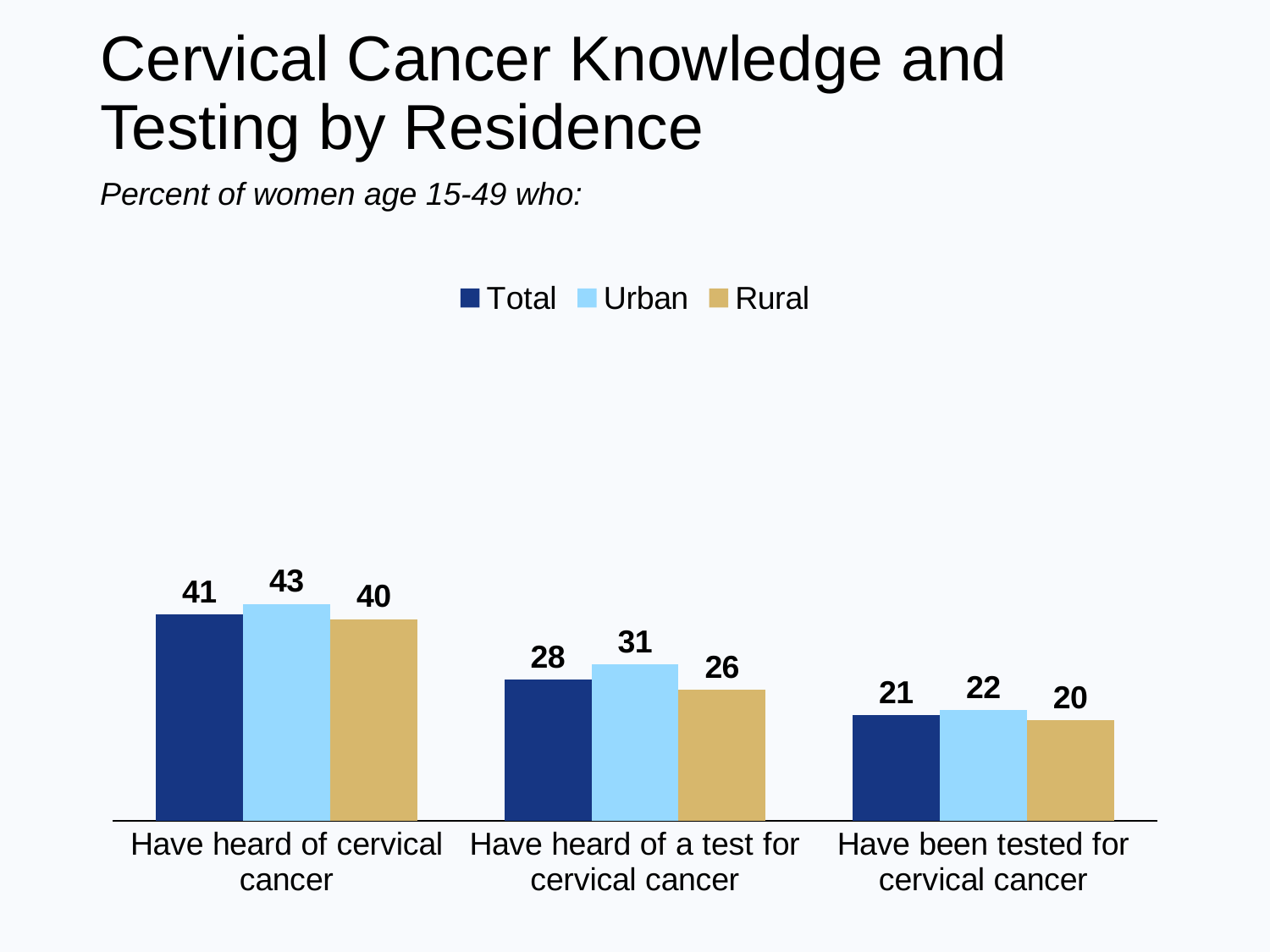

# Cervical Cancer Knowledge and Testing by Residence
Percent of women age 15-49 who:

### Chart

| Category | Total | Urban | Rural |
|---|---|---|---|
| Have heard of cervical cancer | 41.0 | 43.0 | 40.0 |
| Have heard of a test for cervical cancer | 28.0 | 31.0 | 26.0 |
| Have been tested for cervical cancer | 21.0 | 22.0 | 20.0 |